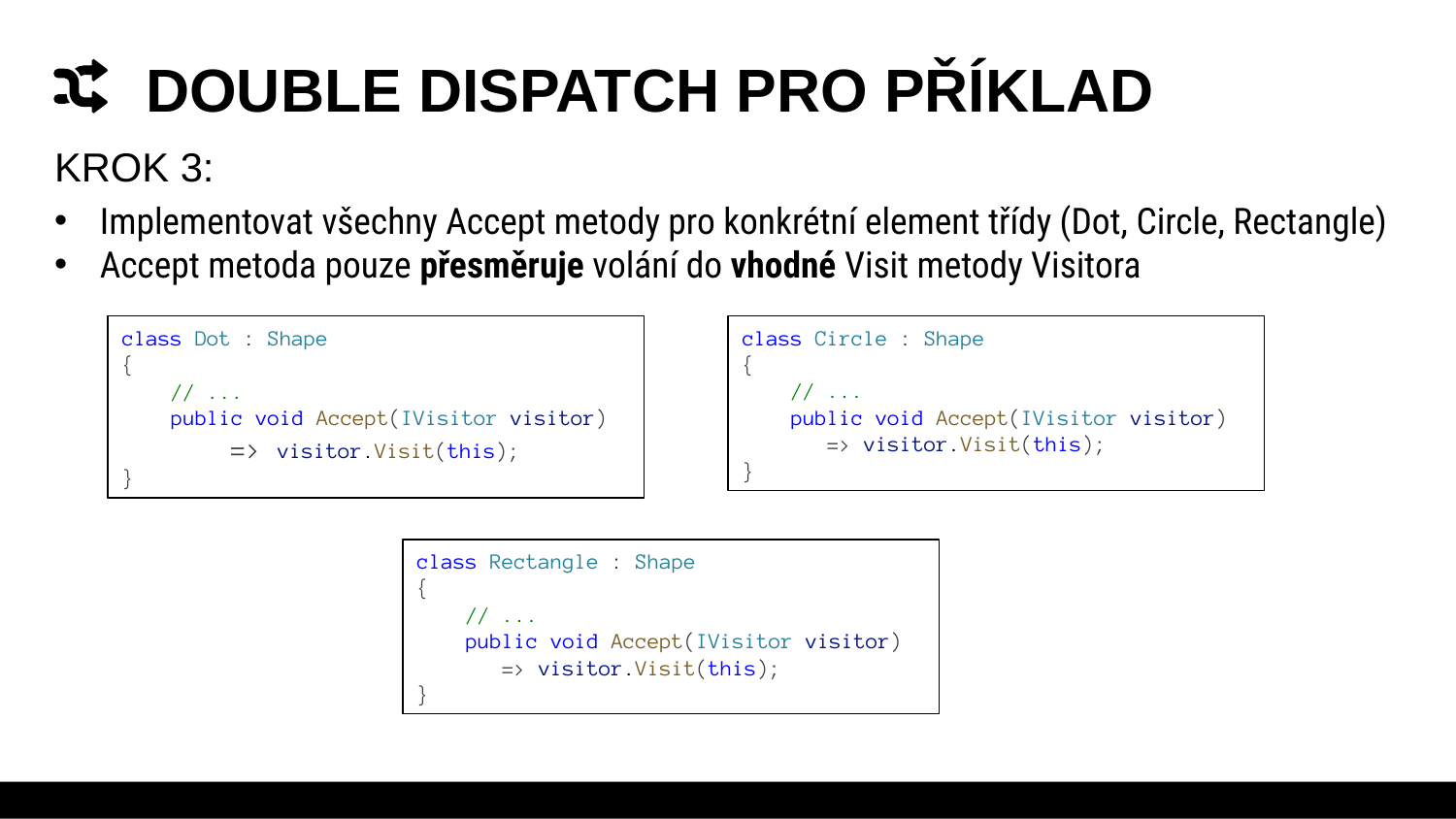

# DOUBLE DISPATCH PRO PŘÍKLAD

KROK 3:

Implementovat všechny Accept metody pro konkrétní element třídy (Dot, Circle, Rectangle)
Accept metoda pouze přesměruje volání do vhodné Visit metody Visitora
class Dot : Shape
{
    // ...
    public void Accept(IVisitor visitor)
       => visitor.Visit(this);
}
class Circle : Shape
{
    // ...
    public void Accept(IVisitor visitor)
       => visitor.Visit(this);
}
class Rectangle : Shape
{
    // ...
    public void Accept(IVisitor visitor)
       => visitor.Visit(this);
}